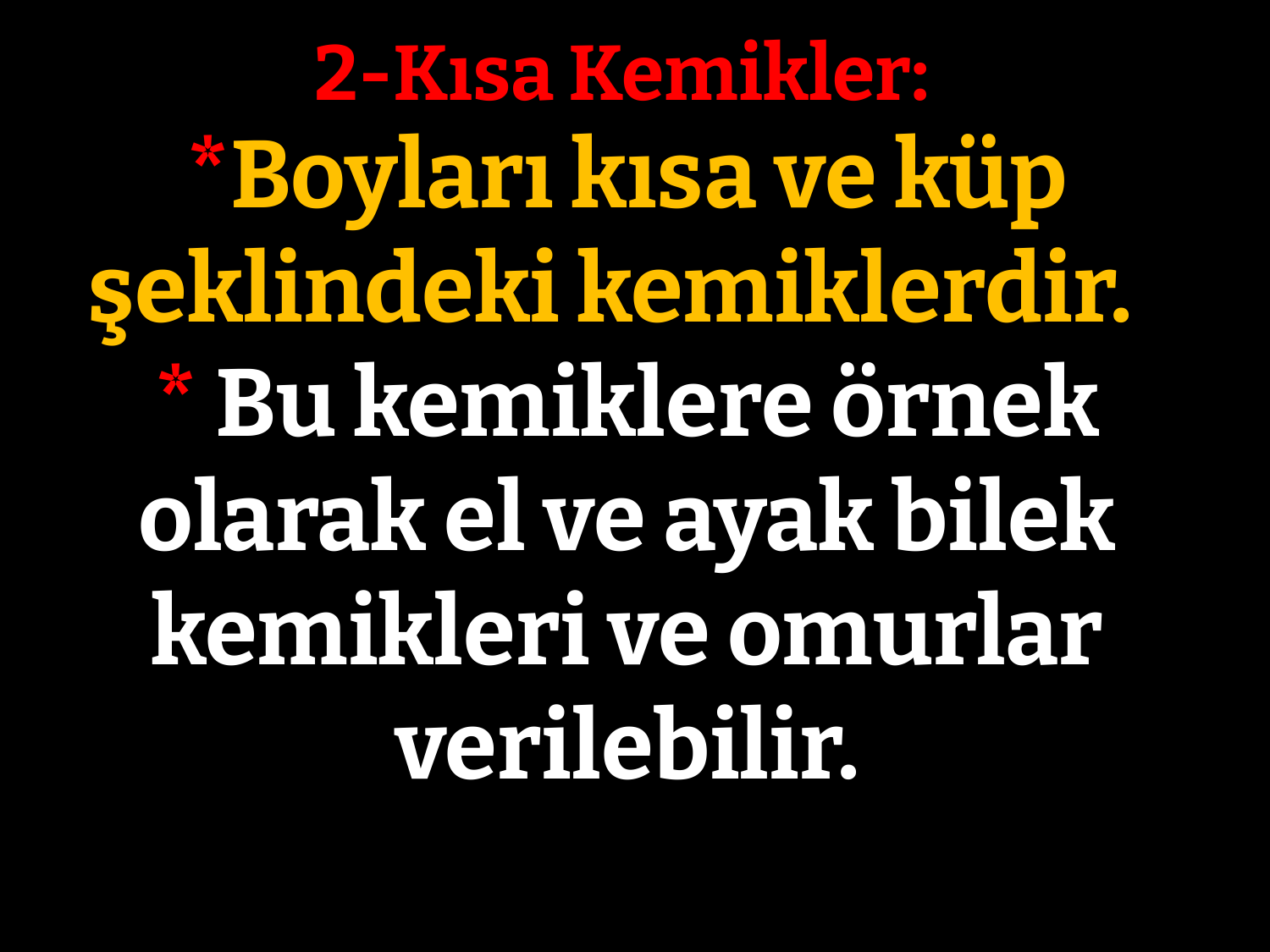

2-Kısa Kemikler:
*Boyları kısa ve küp şeklindeki kemiklerdir.
* Bu kemiklere örnek olarak el ve ayak bilek kemikleri ve omurlar verilebilir.
#